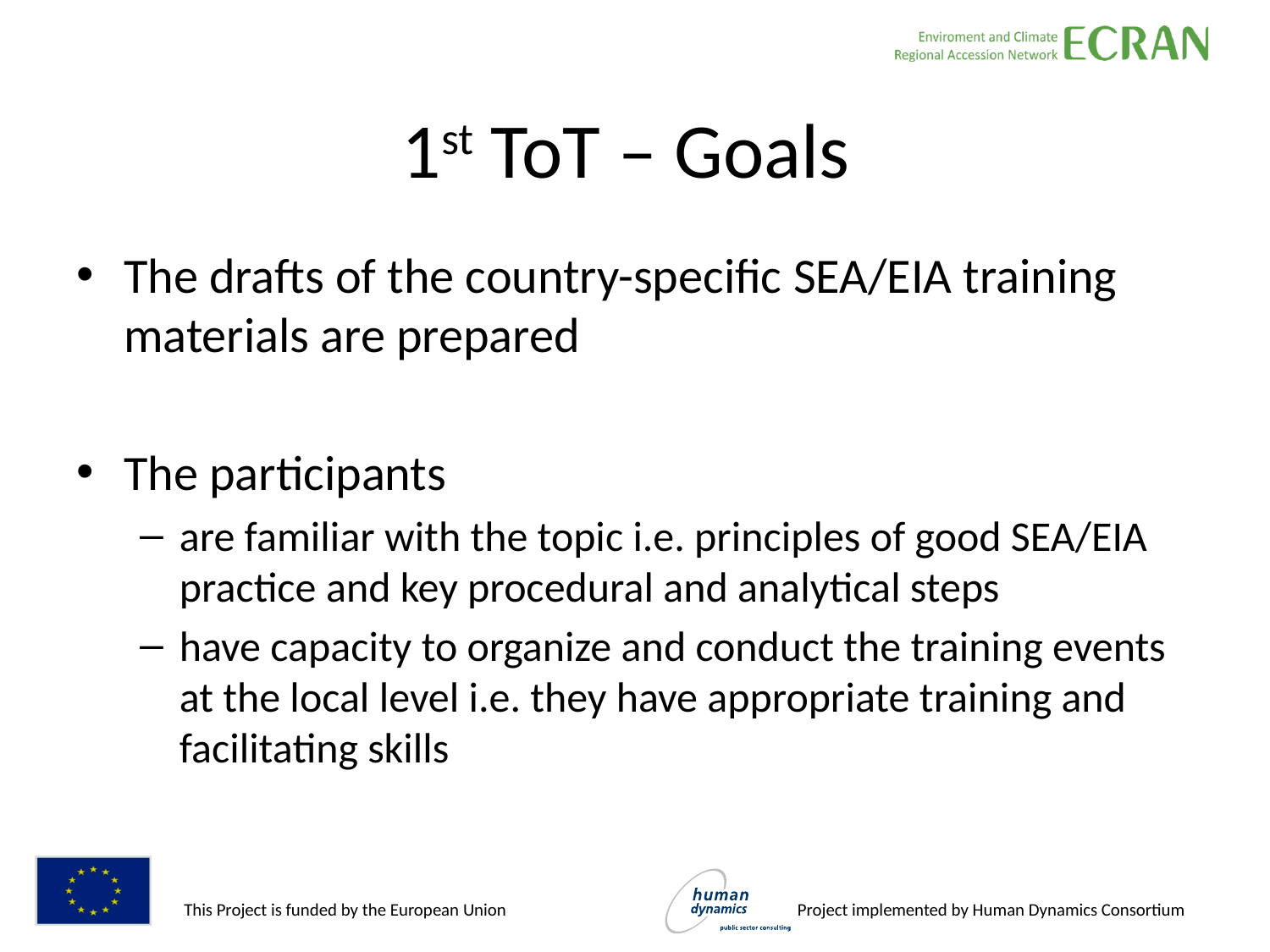

# 1st ToT – Goals
The drafts of the country-specific SEA/EIA training materials are prepared

The participants
are familiar with the topic i.e. principles of good SEA/EIA practice and key procedural and analytical steps
have capacity to organize and conduct the training events at the local level i.e. they have appropriate training and facilitating skills